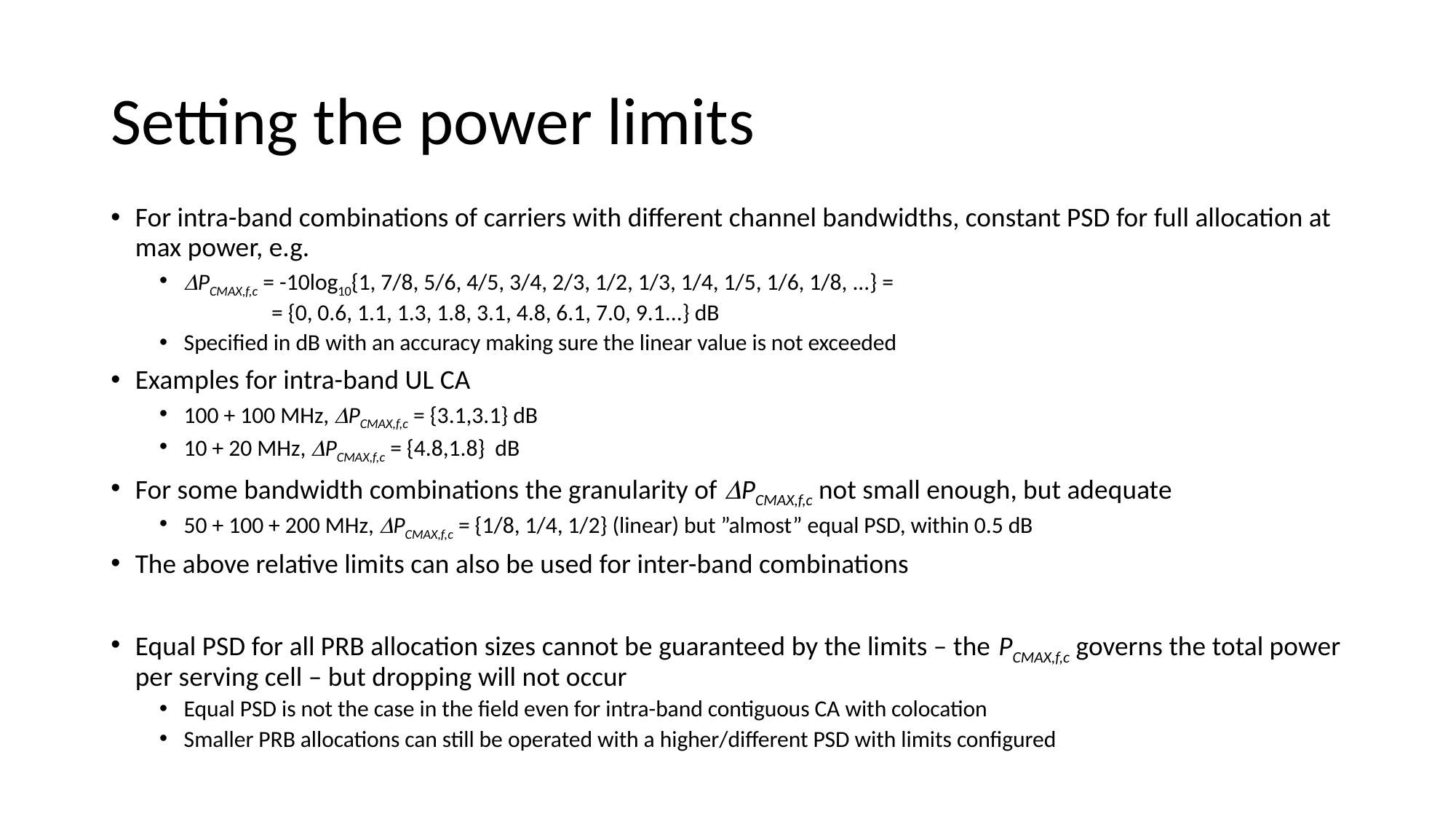

# Setting the power limits
For intra-band combinations of carriers with different channel bandwidths, constant PSD for full allocation at max power, e.g.
ΔPCMAX,f,c = -10log10{1, 7/8, 5/6, 4/5, 3/4, 2/3, 1/2, 1/3, 1/4, 1/5, 1/6, 1/8, ...} =
                      = {0, 0.6, 1.1, 1.3, 1.8, 3.1, 4.8, 6.1, 7.0, 9.1...} dB
Specified in dB with an accuracy making sure the linear value is not exceeded
Examples for intra-band UL CA
100 + 100 MHz, ΔPCMAX,f,c = {3.1,3.1} dB
10 + 20 MHz, ΔPCMAX,f,c = {4.8,1.8}  dB
For some bandwidth combinations the granularity of ΔPCMAX,f,c not small enough, but adequate
50 + 100 + 200 MHz, ΔPCMAX,f,c = {1/8, 1/4, 1/2} (linear) but ”almost” equal PSD, within 0.5 dB
The above relative limits can also be used for inter-band combinations

Equal PSD for all PRB allocation sizes cannot be guaranteed by the limits – the PCMAX,f,c governs the total power per serving cell – but dropping will not occur
Equal PSD is not the case in the field even for intra-band contiguous CA with colocation
Smaller PRB allocations can still be operated with a higher/different PSD with limits configured